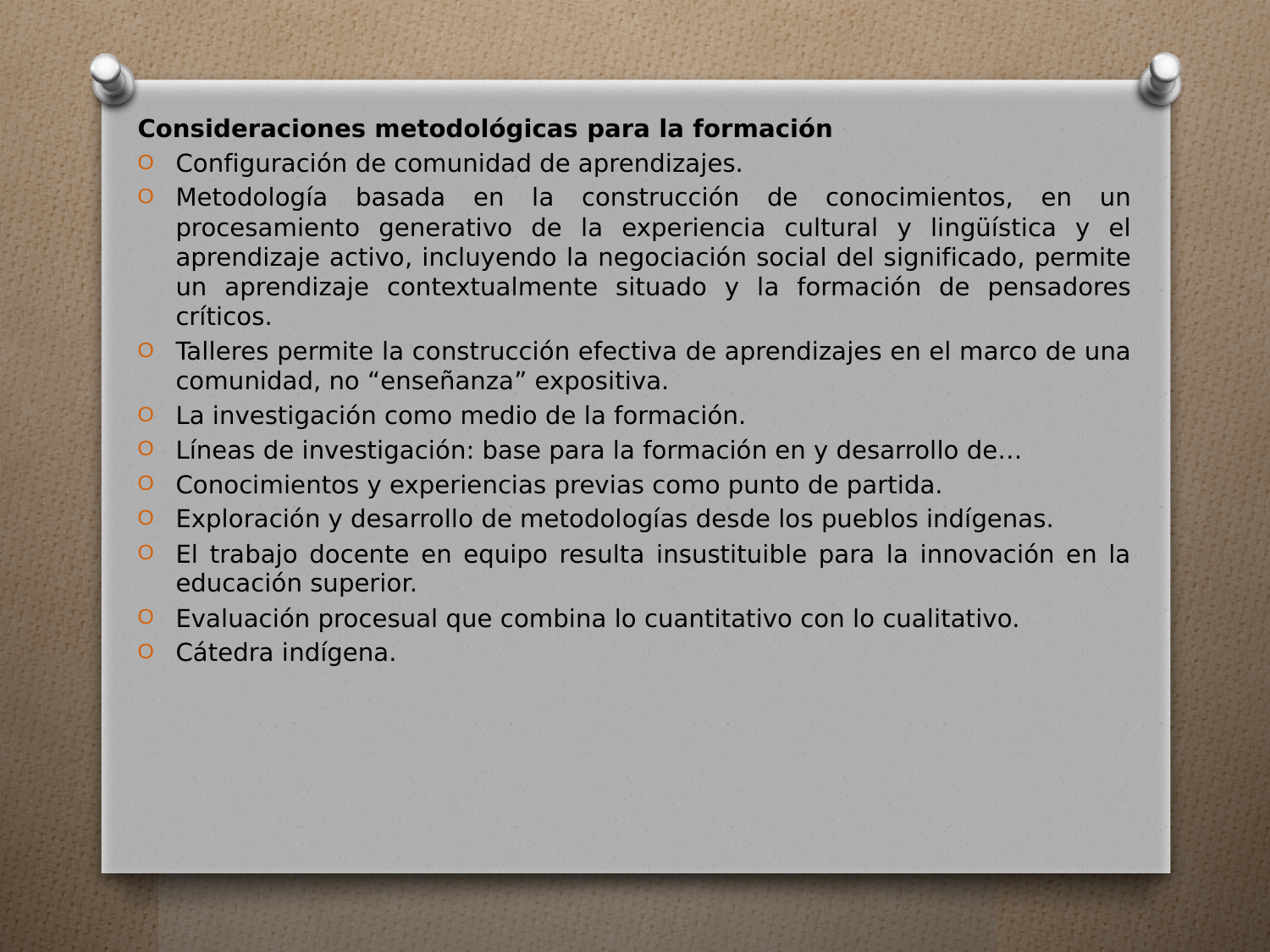

Consideraciones metodológicas para la formación
Configuración de comunidad de aprendizajes.
Metodología basada en la construcción de conocimientos, en un procesamiento generativo de la experiencia cultural y lingüística y el aprendizaje activo, incluyendo la negociación social del significado, permite un aprendizaje contextualmente situado y la formación de pensadores críticos.
Talleres permite la construcción efectiva de aprendizajes en el marco de una comunidad, no “enseñanza” expositiva.
La investigación como medio de la formación.
Líneas de investigación: base para la formación en y desarrollo de…
Conocimientos y experiencias previas como punto de partida.
Exploración y desarrollo de metodologías desde los pueblos indígenas.
El trabajo docente en equipo resulta insustituible para la innovación en la educación superior.
Evaluación procesual que combina lo cuantitativo con lo cualitativo.
Cátedra indígena.